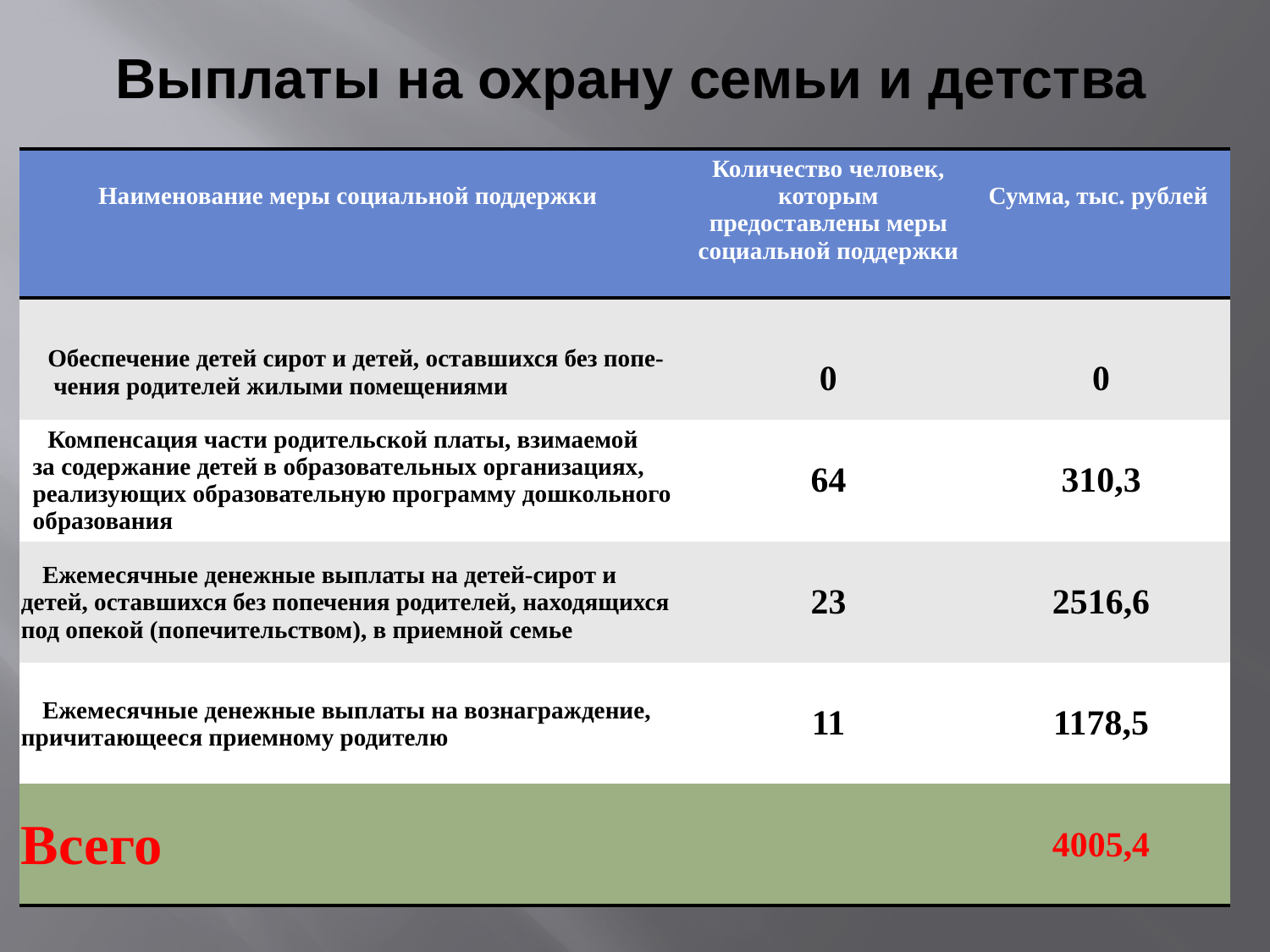

# Выплаты на охрану семьи и детства
| Наименование меры социальной поддержки | Количество человек, которым предоставлены меры социальной поддержки | Сумма, тыс. рублей |
| --- | --- | --- |
| Обеспечение детей сирот и детей, оставшихся без попе- чения родителей жилыми помещениями | 0 | 0 |
| Компенсация части родительской платы, взимаемой за содержание детей в образовательных организациях, реализующих образовательную программу дошкольного образования | 64 | 310,3 |
| Ежемесячные денежные выплаты на детей-сирот и детей, оставшихся без попечения родителей, находящихся под опекой (попечительством), в приемной семье | 23 | 2516,6 |
| Ежемесячные денежные выплаты на вознаграждение, причитающееся приемному родителю | 11 | 1178,5 |
| Всего |  | 4005,4 |